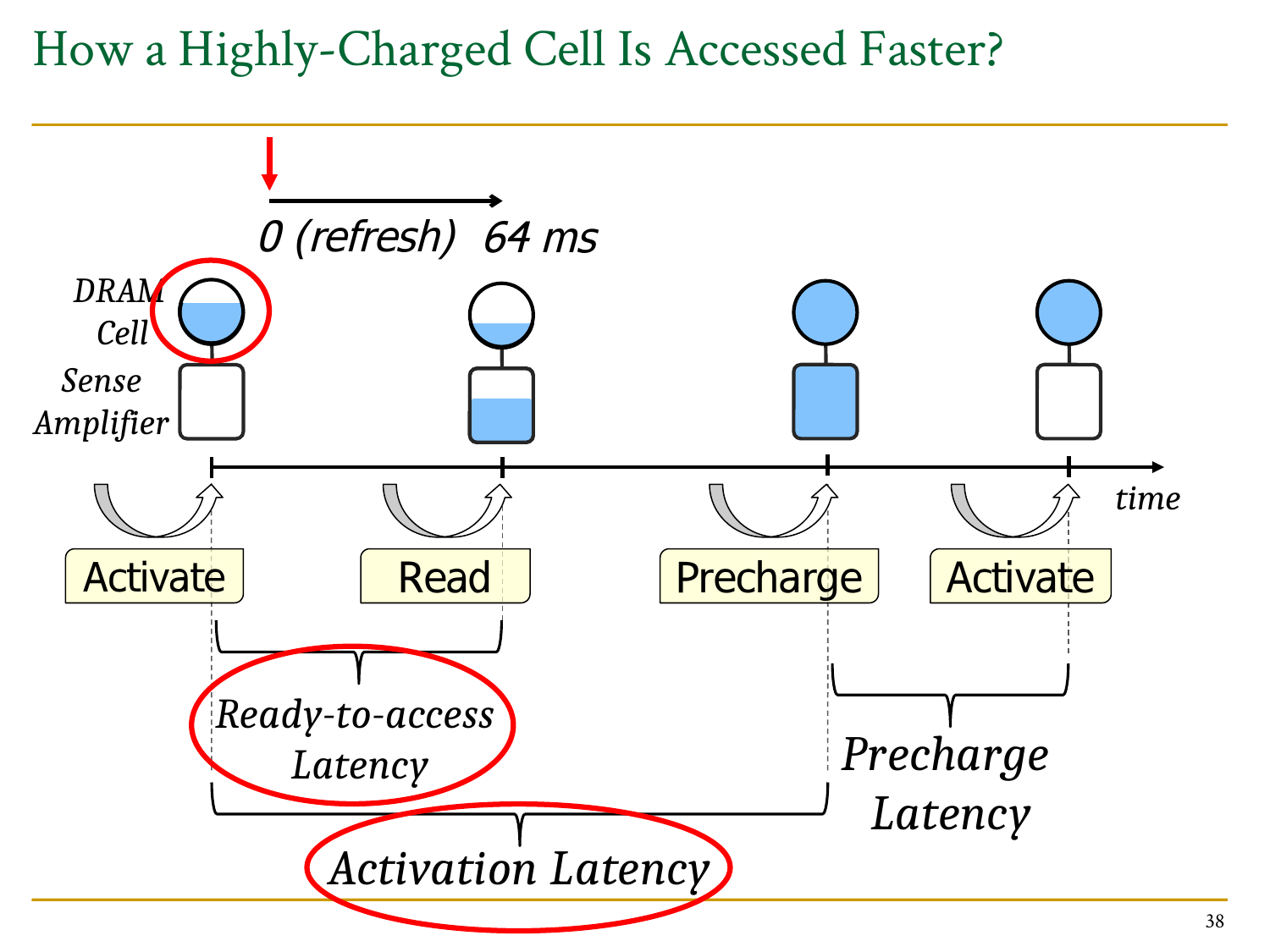

# How a Highly-Charged Cell Is Accessed Faster?
0 (refresh)
64 ms

DRAM
 Cell

Sense Amplifier
time

Read

Precharge

Activate

Activate

Ready-to-access
Latency
Precharge
Latency

Activation Latency
38